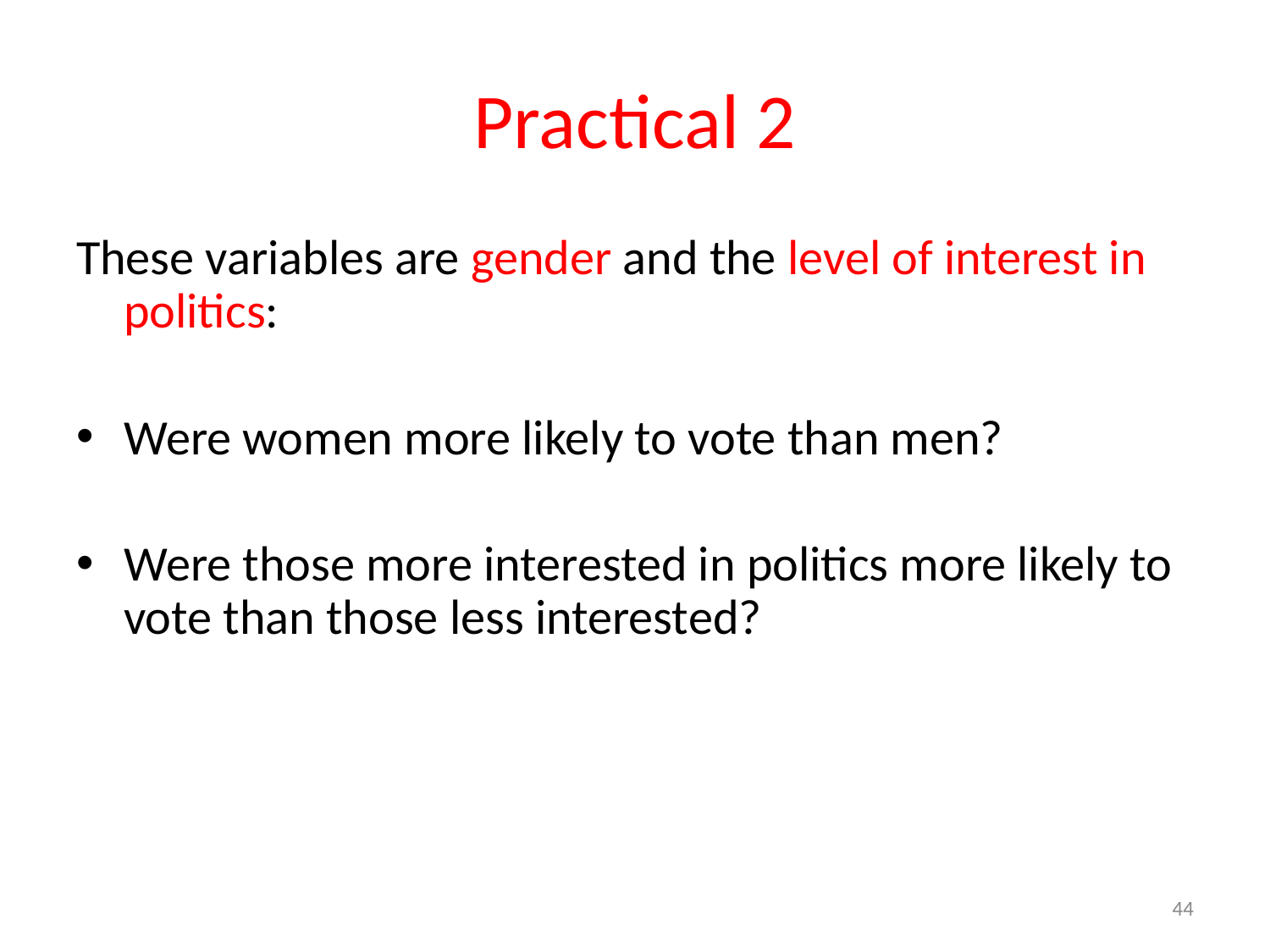

# Practical 2
These variables are gender and the level of interest in politics:

Were women more likely to vote than men?

Were those more interested in politics more likely to vote than those less interested?

44